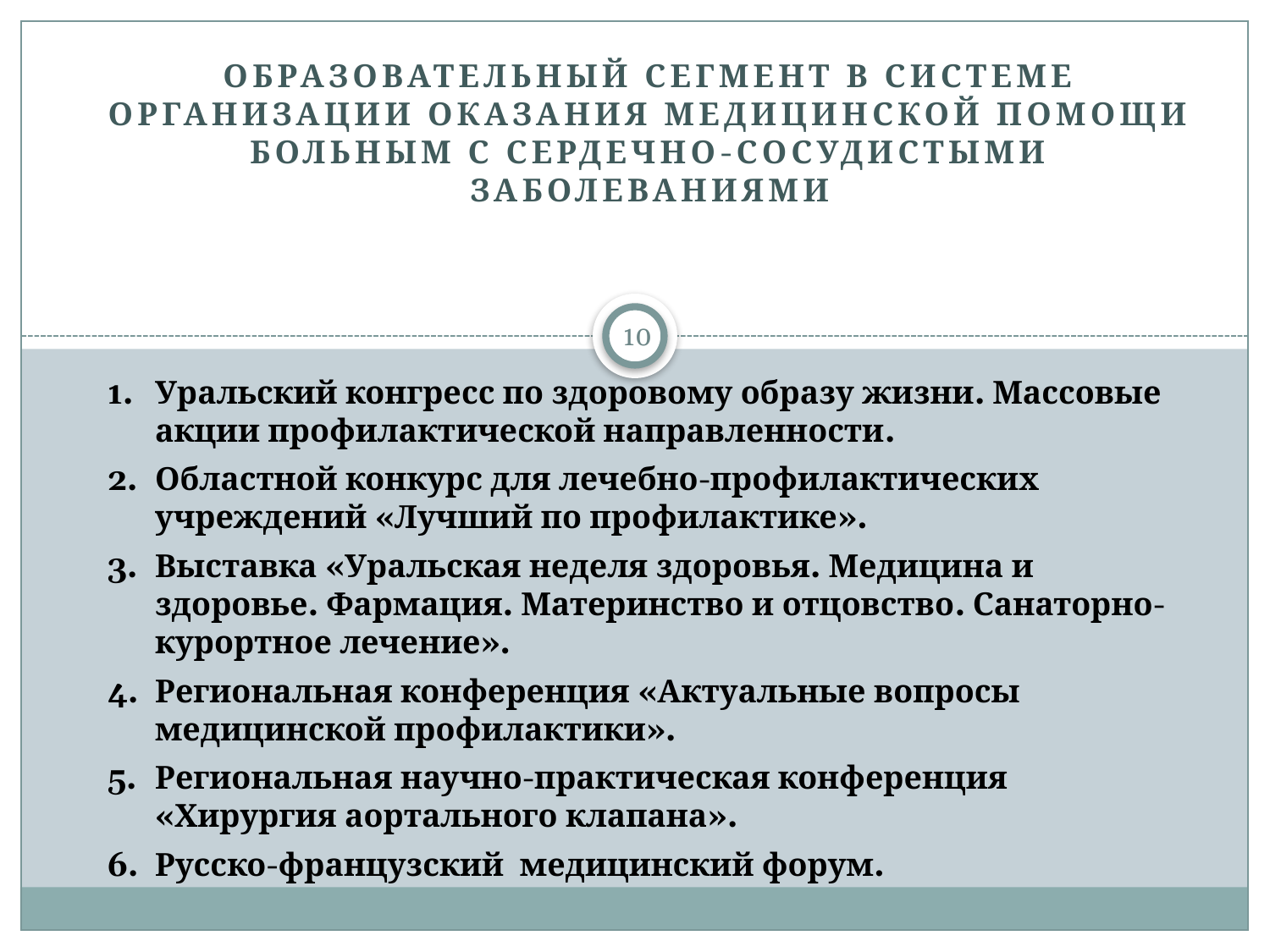

Образовательный сегмент в системе организации оказания медицинской помощи больным с сердечно-сосудистыми заболеваниями
#

10
Уральский конгресс по здоровому образу жизни. Массовые акции профилактической направленности.
Областной конкурс для лечебно-профилактических учреждений «Лучший по профилактике».
Выставка «Уральская неделя здоровья. Медицина и здоровье. Фармация. Материнство и отцовство. Санаторно-курортное лечение».
Региональная конференция «Актуальные вопросы медицинской профилактики».
Региональная научно-практическая конференция «Хирургия аортального клапана».
Русско-французский  медицинский форум.